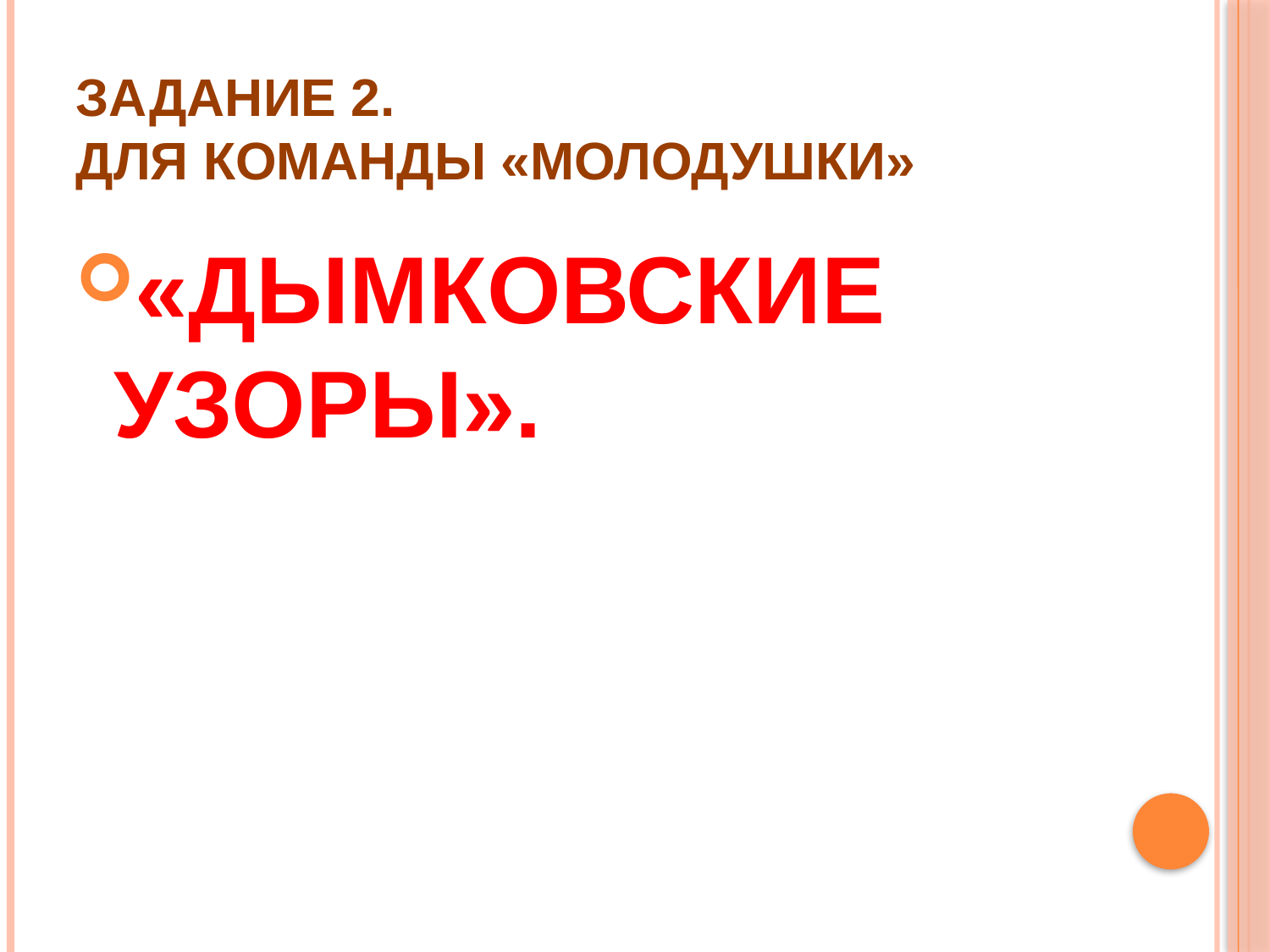

# ЗАДАНИЕ 2. ДЛЯ КОМАНДЫ «МОЛОДУШКИ»
«ДЫМКОВСКИЕ УЗОРЫ».